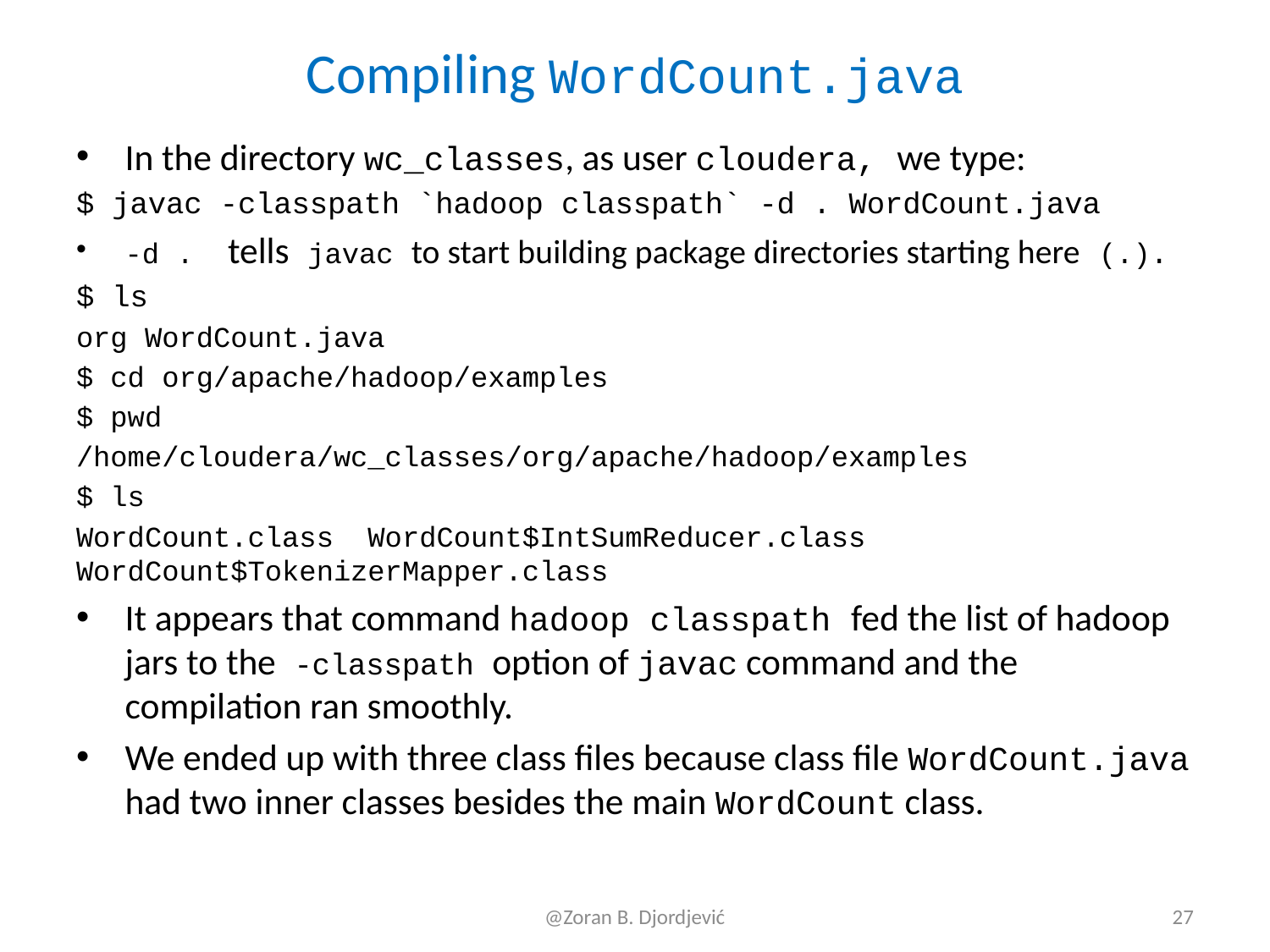

# Compiling WordCount.java
In the directory wc_classes, as user cloudera, we type:
$ javac -classpath `hadoop classpath` -d . WordCount.java
-d .  tells javac to start building package directories starting here (.).
$ ls
org WordCount.java
$ cd org/apache/hadoop/examples
$ pwd
/home/cloudera/wc_classes/org/apache/hadoop/examples
$ ls
WordCount.class  WordCount$IntSumReducer.class  WordCount$TokenizerMapper.class
It appears that command hadoop classpath fed the list of hadoop jars to the -classpath option of javac command and the compilation ran smoothly.
We ended up with three class files because class file WordCount.java had two inner classes besides the main WordCount class.

@Zoran B. Djordjević
27